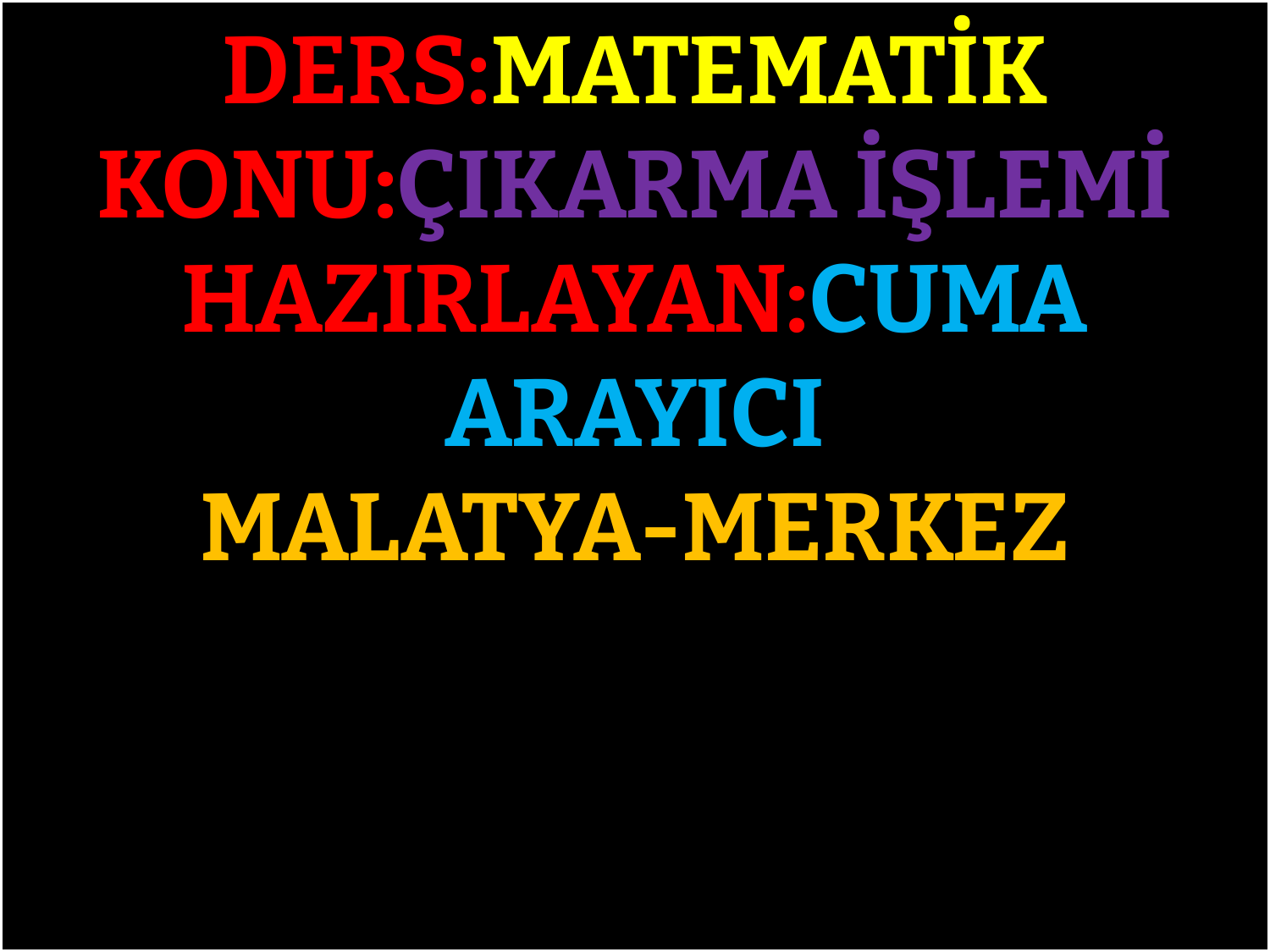

DERS:MATEMATİK
KONU:ÇIKARMA İŞLEMİ
HAZIRLAYAN:CUMA ARAYICI
MALATYA-MERKEZ
#